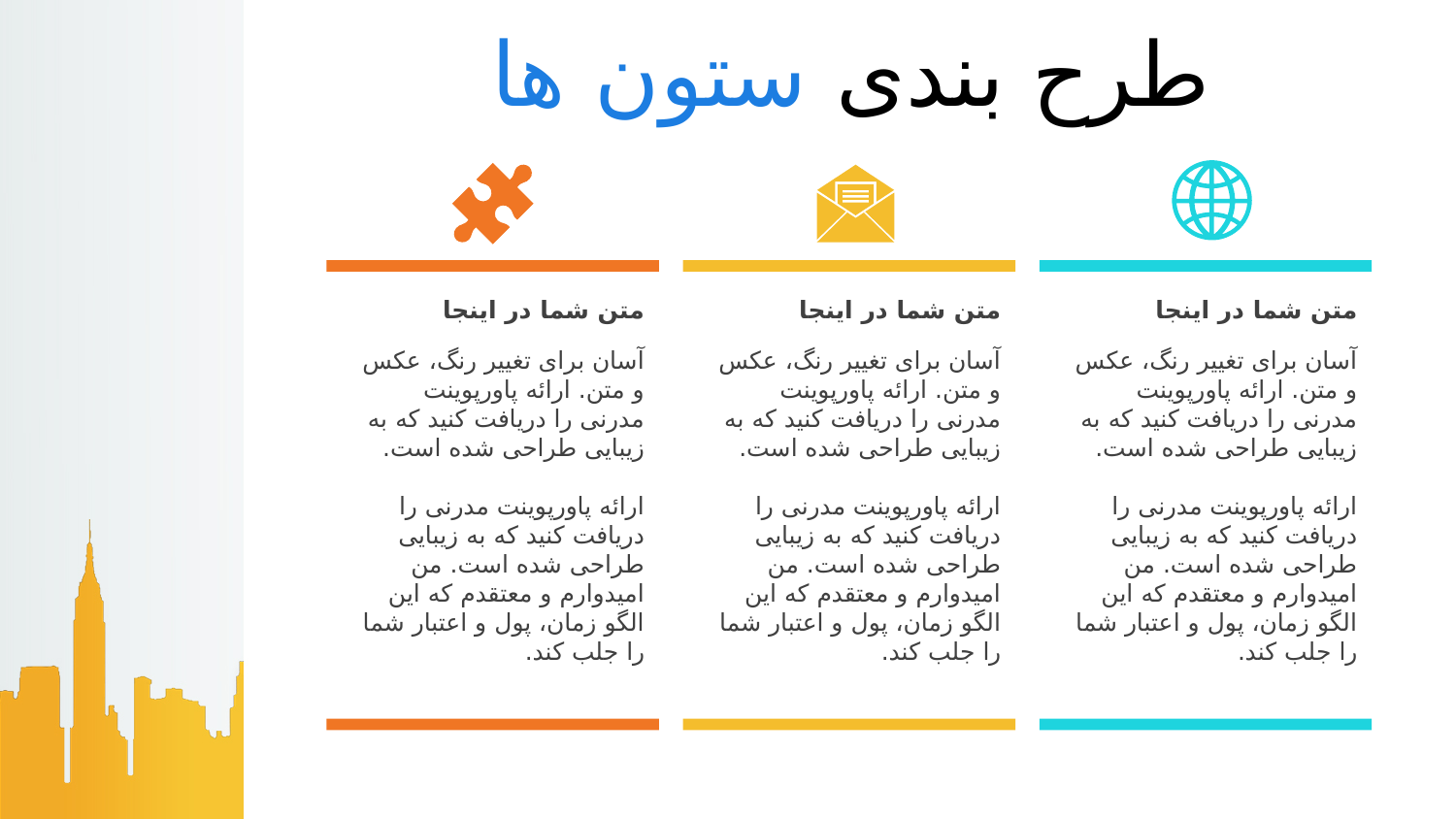

# طرح بندی ستون ها

متن شما در اینجا
آسان برای تغییر رنگ، عکس و متن. ارائه پاورپوینت مدرنی را دریافت کنید که به زیبایی طراحی شده است.

ارائه پاورپوینت مدرنی را دریافت کنید که به زیبایی طراحی شده است. من امیدوارم و معتقدم که این الگو زمان، پول و اعتبار شما را جلب کند.

متن شما در اینجا
آسان برای تغییر رنگ، عکس و متن. ارائه پاورپوینت مدرنی را دریافت کنید که به زیبایی طراحی شده است.

ارائه پاورپوینت مدرنی را دریافت کنید که به زیبایی طراحی شده است. من امیدوارم و معتقدم که این الگو زمان، پول و اعتبار شما را جلب کند.

متن شما در اینجا
آسان برای تغییر رنگ، عکس و متن. ارائه پاورپوینت مدرنی را دریافت کنید که به زیبایی طراحی شده است.

ارائه پاورپوینت مدرنی را دریافت کنید که به زیبایی طراحی شده است. من امیدوارم و معتقدم که این الگو زمان، پول و اعتبار شما را جلب کند.